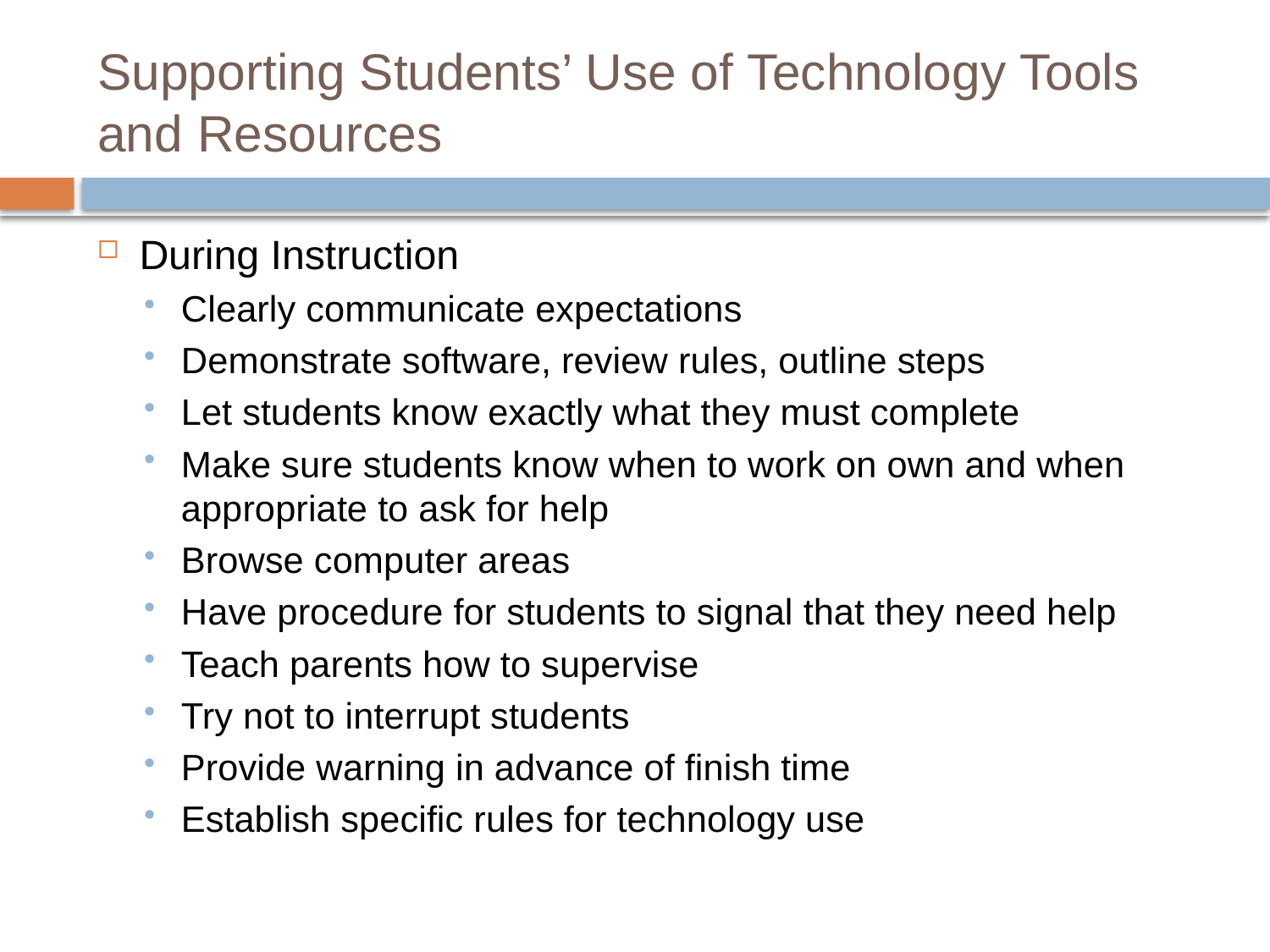

# Supporting Students’ Use of Technology Tools and Resources
During Instruction
Clearly communicate expectations
Demonstrate software, review rules, outline steps
Let students know exactly what they must complete
Make sure students know when to work on own and when appropriate to ask for help
Browse computer areas
Have procedure for students to signal that they need help
Teach parents how to supervise
Try not to interrupt students
Provide warning in advance of finish time
Establish specific rules for technology use